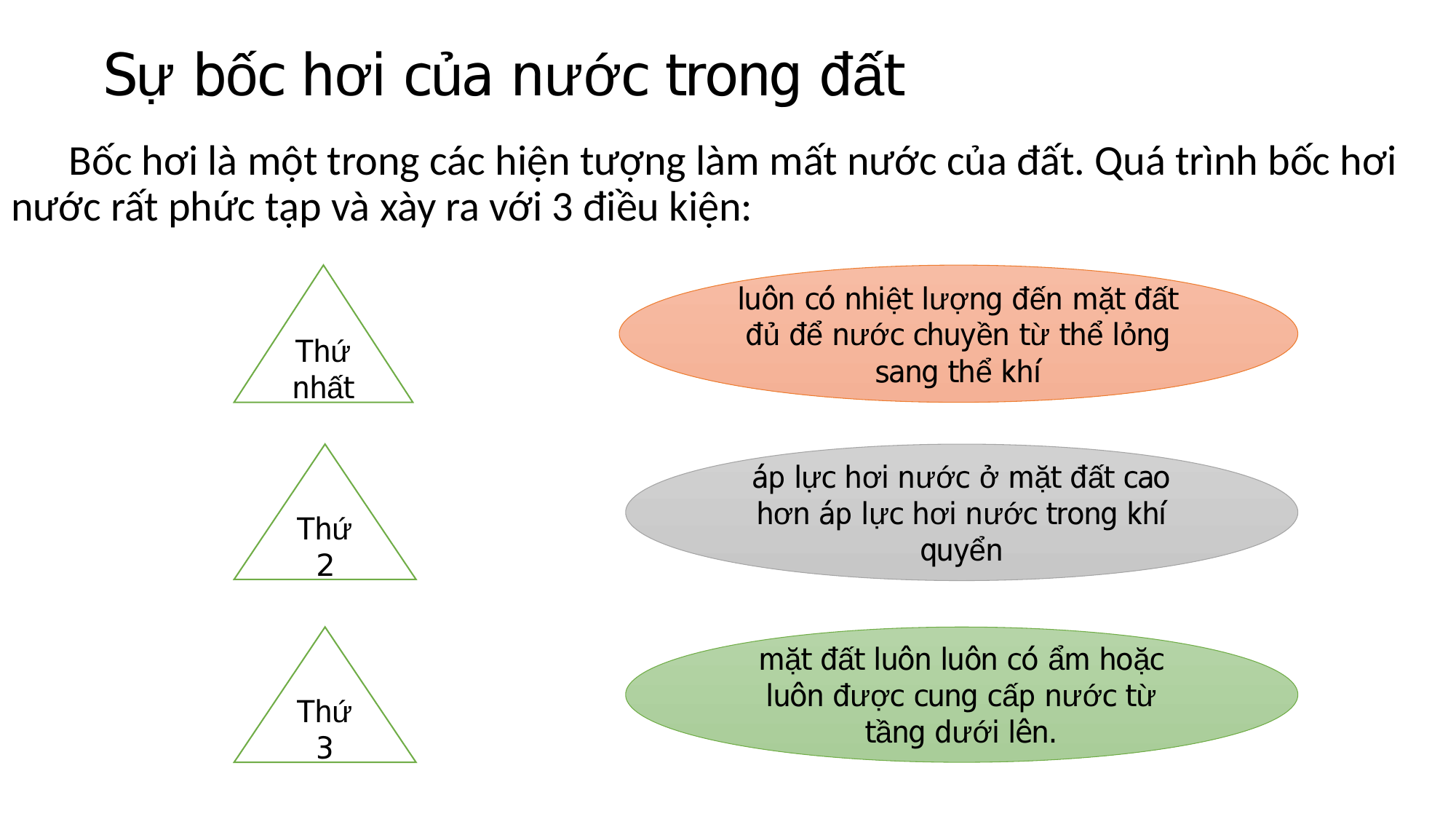

# Sự bốc hơi của nước trong đất
      Bốc hơi là một trong các hiện tượng làm mất nước của đất. Quá trình bốc hơi nước rất phức tạp và xày ra với 3 điều kiện:

luôn có nhiệt lượng đến mặt đất đủ để nước chuyền từ thể lỏng sang thể khí
Thứ nhất
Thứ 2
áp lực hơi nước ở mặt đất cao hơn áp lực hơi nước trong khí quyển
Thứ 3
mặt đất luôn luôn có ẩm hoặc luôn được cung cấp nước từ tầng dưới lên.